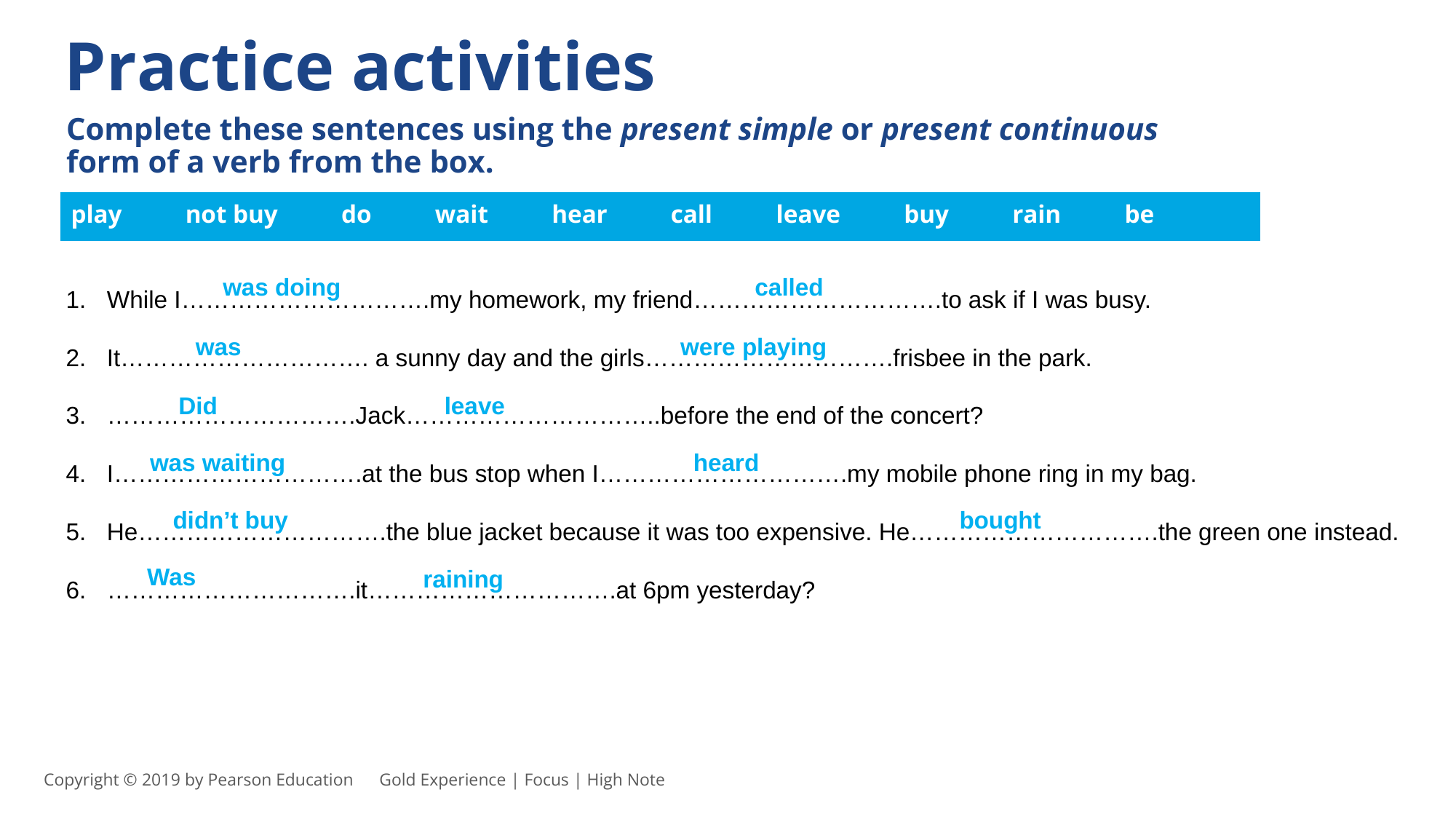

Practice activities
Complete these sentences using the present simple or present continuous form of a verb from the box.

| play not buy do wait hear call leave buy rain be |
| --- |

While I………………………….my homework, my friend………………………….to ask if I was busy.

It…………………………. a sunny day and the girls………………………….frisbee in the park.

………………………….Jack…………………………..before the end of the concert?

I………………………….at the bus stop when I………………………….my mobile phone ring in my bag.

He………………………….the blue jacket because it was too expensive. He………………………….the green one instead.

………………………….it………………………….at 6pm yesterday?
called
was doing
were playing
was
leave
Did
was waiting
heard
didn’t buy
bought
Was
raining
Copyright © 2019 by Pearson Education      Gold Experience | Focus | High Note